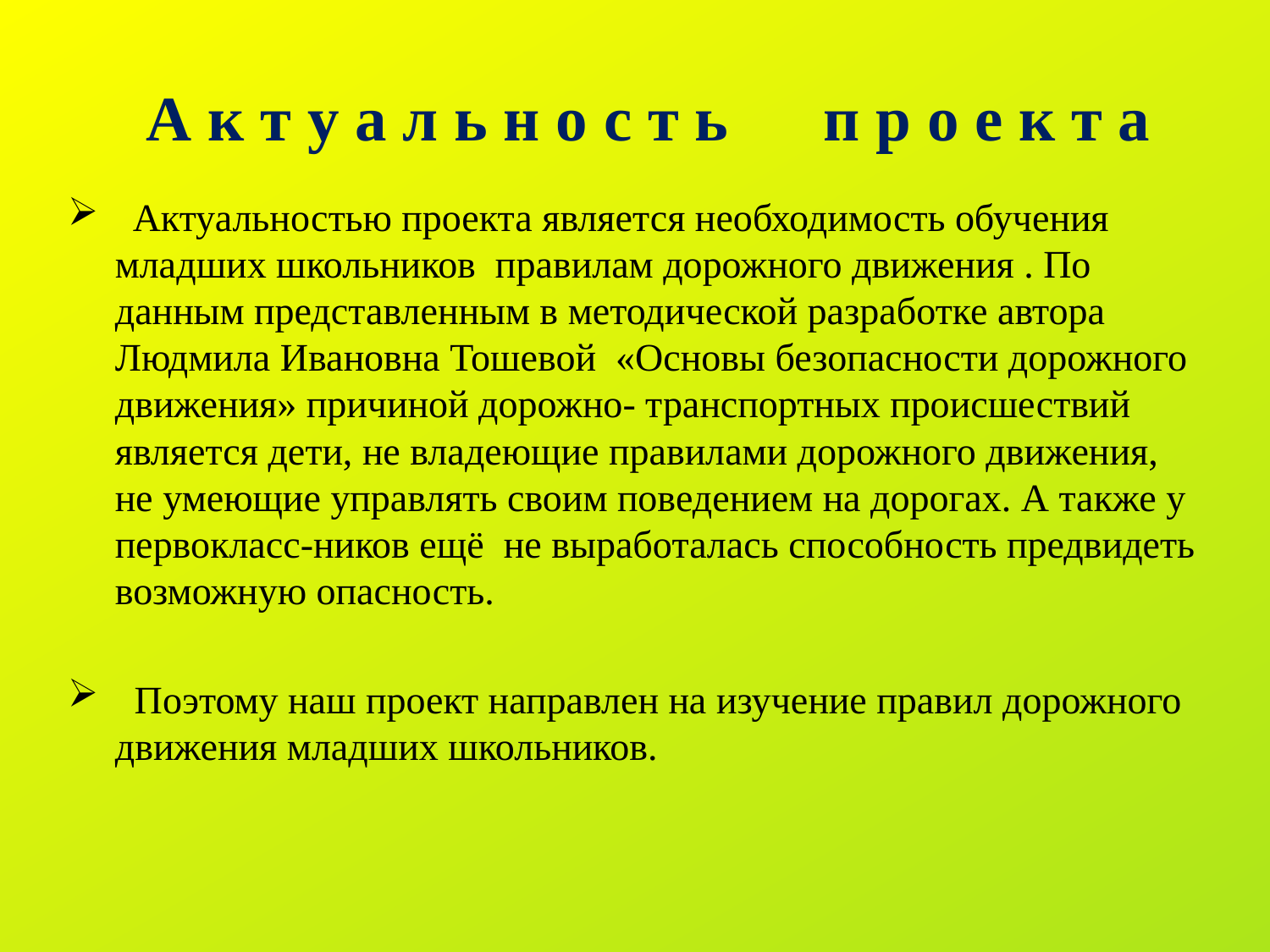

А к т у а л ь н о с т ь      п р о е к т а
  Актуальностью проекта является необходимость обучения младших школьников  правилам дорожного движения . По данным представленным в методической разработке автора Людмила Ивановна Тошевой  «Основы безопасности дорожного движения» причиной дорожно- транспортных происшествий является дети, не владеющие правилами дорожного движения, не умеющие управлять своим поведением на дорогах. А также у первокласс-ников ещё  не выработалась способность предвидеть возможную опасность.

  Поэтому наш проект направлен на изучение правил дорожного движения младших школьников.